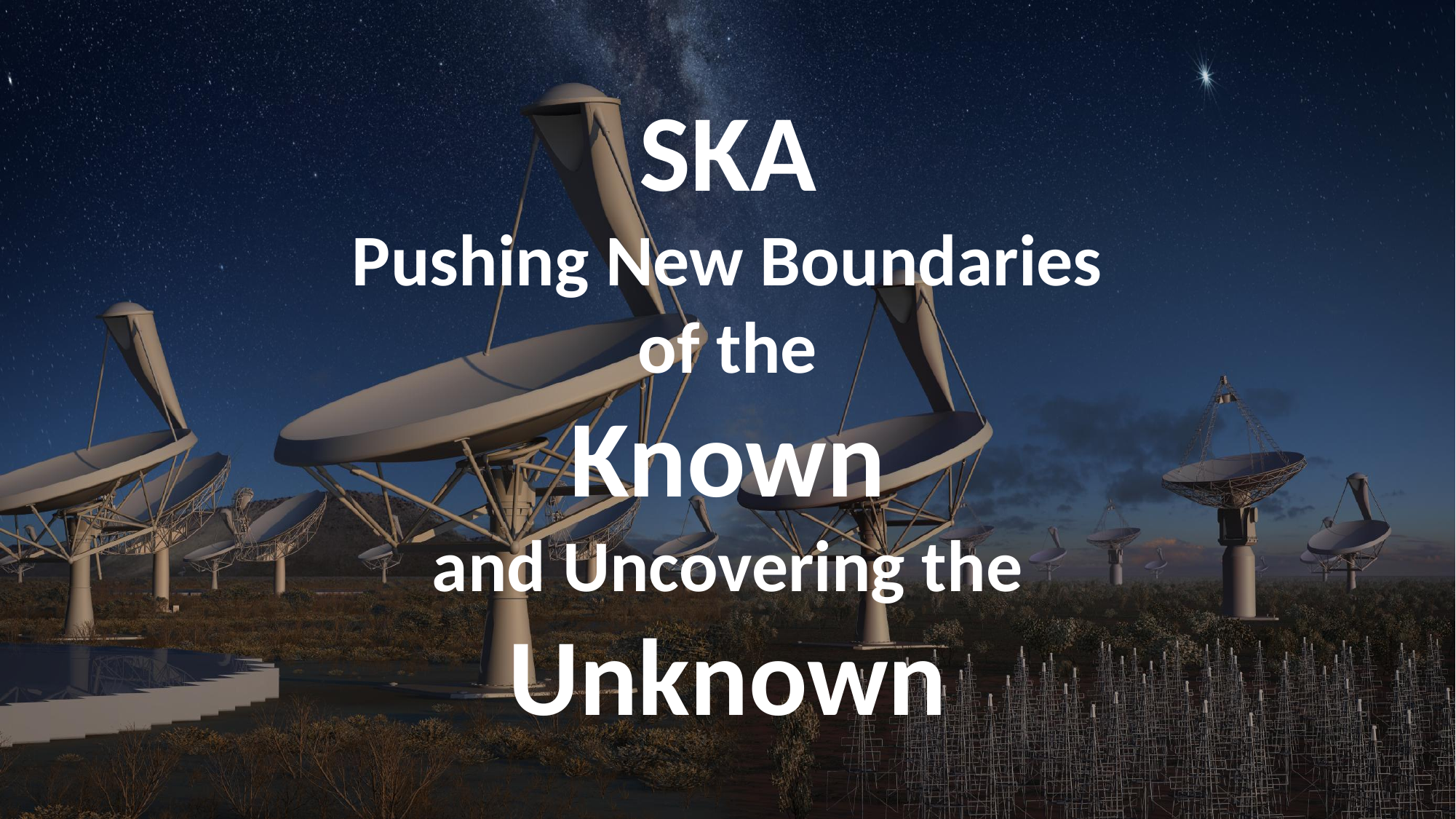

# SKA Pushing New Boundaries of the Known and Uncovering the Unknown